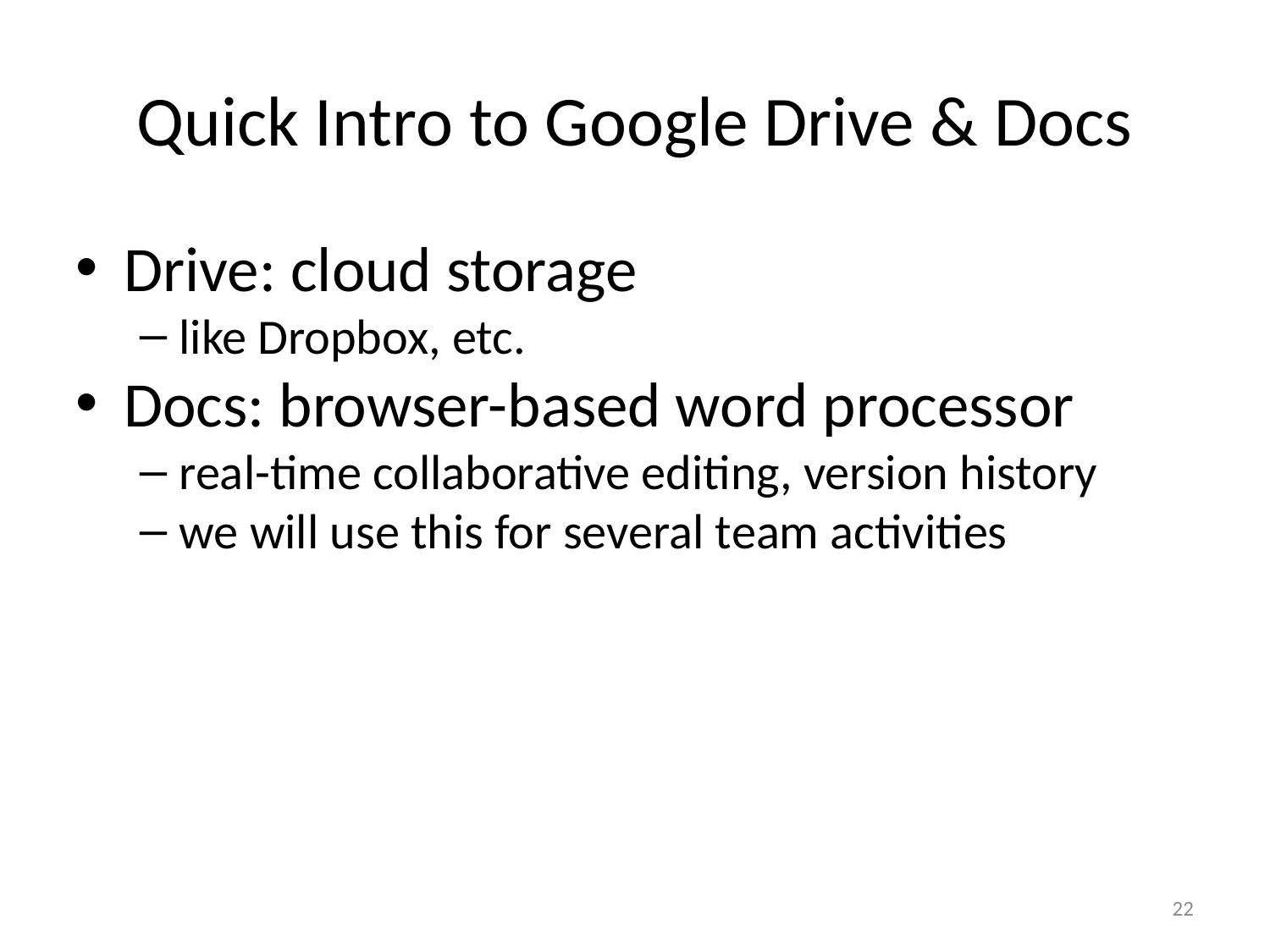

Quick Intro to Google Drive & Docs
Drive: cloud storage
like Dropbox, etc.
Docs: browser-based word processor
real-time collaborative editing, version history
we will use this for several team activities

22